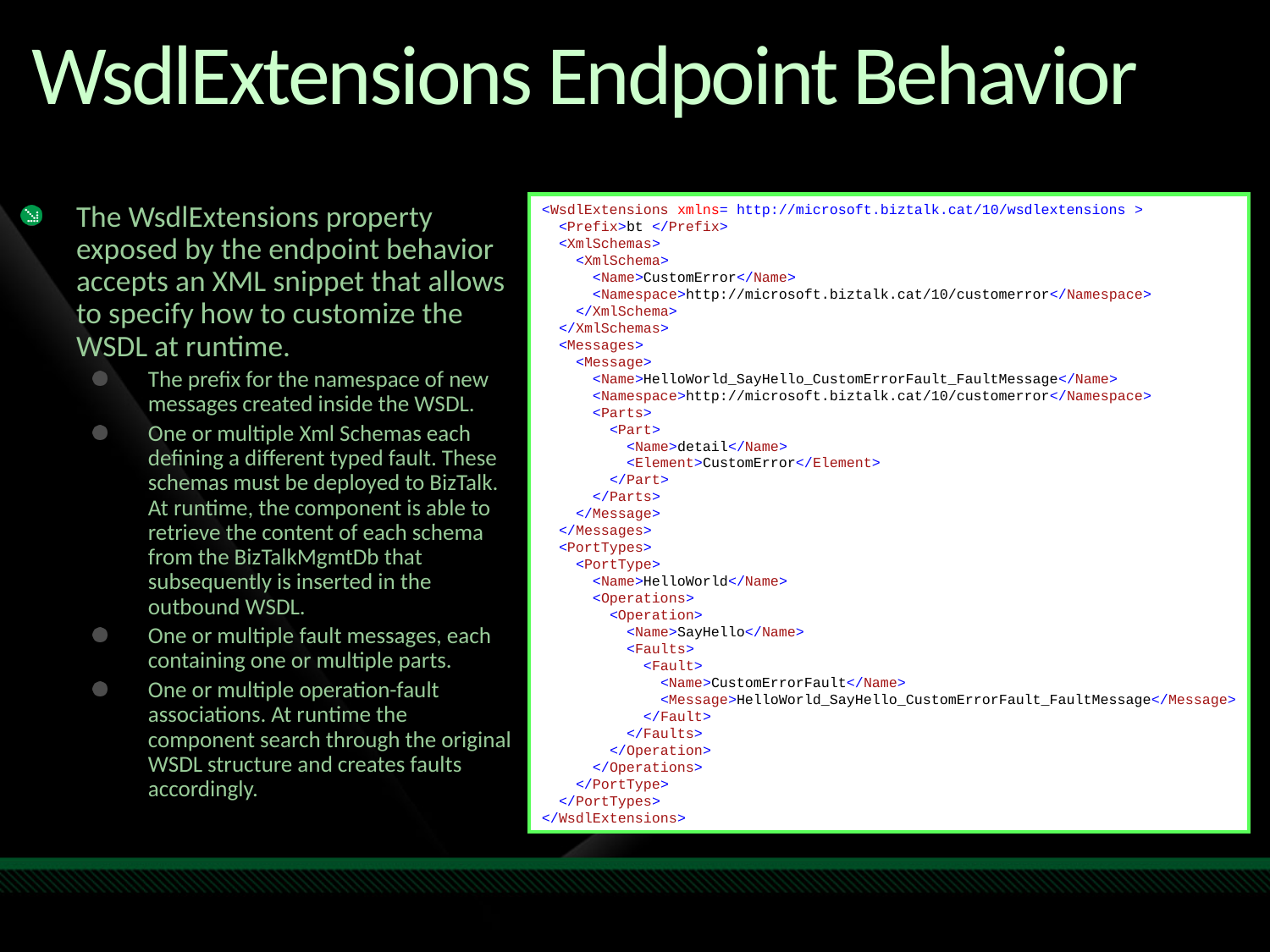

# WsdlExtensions Endpoint Behavior
<WsdlExtensions xmlns="http://microsoft.biztalk.cat/10/wsdlextensions">
  <Prefix>bts</Prefix>
  <XmlSchemas>
    <XmlSchema>
      <Name>CustomError</Name>
      <Namespace>http://microsoft.biztalk.cat/10/customerror</Namespace>
    </XmlSchema>
  </XmlSchemas>
  <Messages>
    <Message>
      <Name>HelloWorld_SayHello_CustomErrorFault_FaultMessage</Name>
      <Namespace>http://microsoft.biztalk.cat/10/customerror</Namespace>
      <Parts>
        <Part>
          <Name>detail</Name>
          <Element>CustomError</Element>
        </Part>
      </Parts>
    </Message>
  </Messages>
  <PortTypes>
    <PortType>
      <Name>HelloWorld</Name>
      <Operations>
        <Operation>
          <Name>SayHello</Name>
          <Faults>
            <Fault>
              <Name>CustomErrorFault</Name>
              <Message>HelloWorld_SayHello_CustomErrorFault_FaultMessage</Message>
            </Fault>
          </Faults>
        </Operation>
      </Operations>
    </PortType>
  </PortTypes>
</WsdlExtensions>
The WsdlExtensions property exposed by the endpoint behavior accepts an XML snippet that allows to specify how to customize the WSDL at runtime.
The prefix for the namespace of new messages created inside the WSDL.
One or multiple Xml Schemas each defining a different typed fault. These schemas must be deployed to BizTalk. At runtime, the component is able to retrieve the content of each schema from the BizTalkMgmtDb that  subsequently is inserted in the outbound WSDL.
One or multiple fault messages, each containing one or multiple parts.
One or multiple operation-fault associations. At runtime the component search through the original WSDL structure and creates faults accordingly.